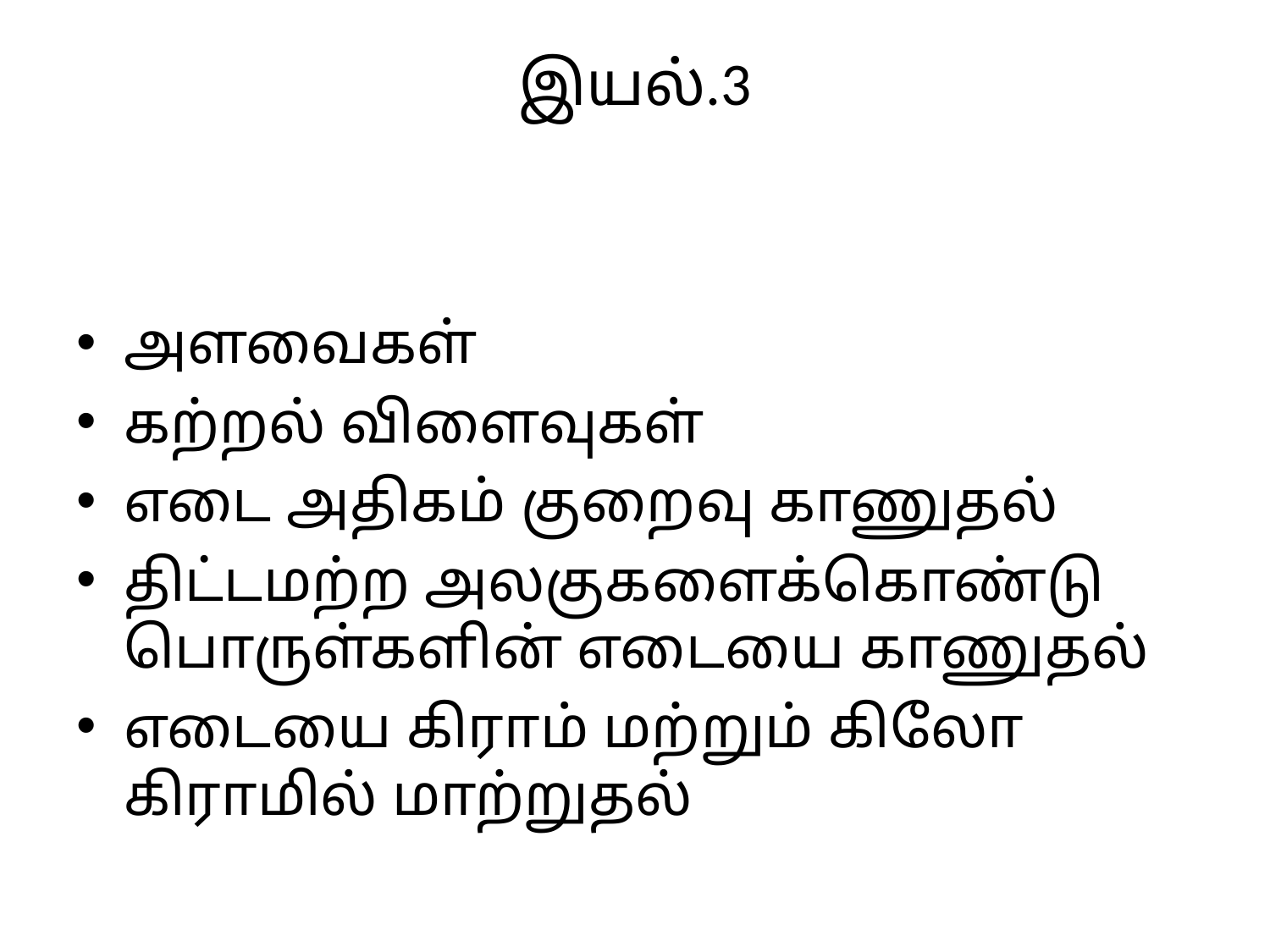

# இயல்.3

அளவைகள்
கற்றல் விளைவுகள்
எடை அதிகம் குறைவு காணுதல்
திட்டமற்ற அலகுகளைக்கொண்டு பொருள்களின் எடையை காணுதல்
எடையை கிராம் மற்றும் கிலோ கிராமில் மாற்றுதல்